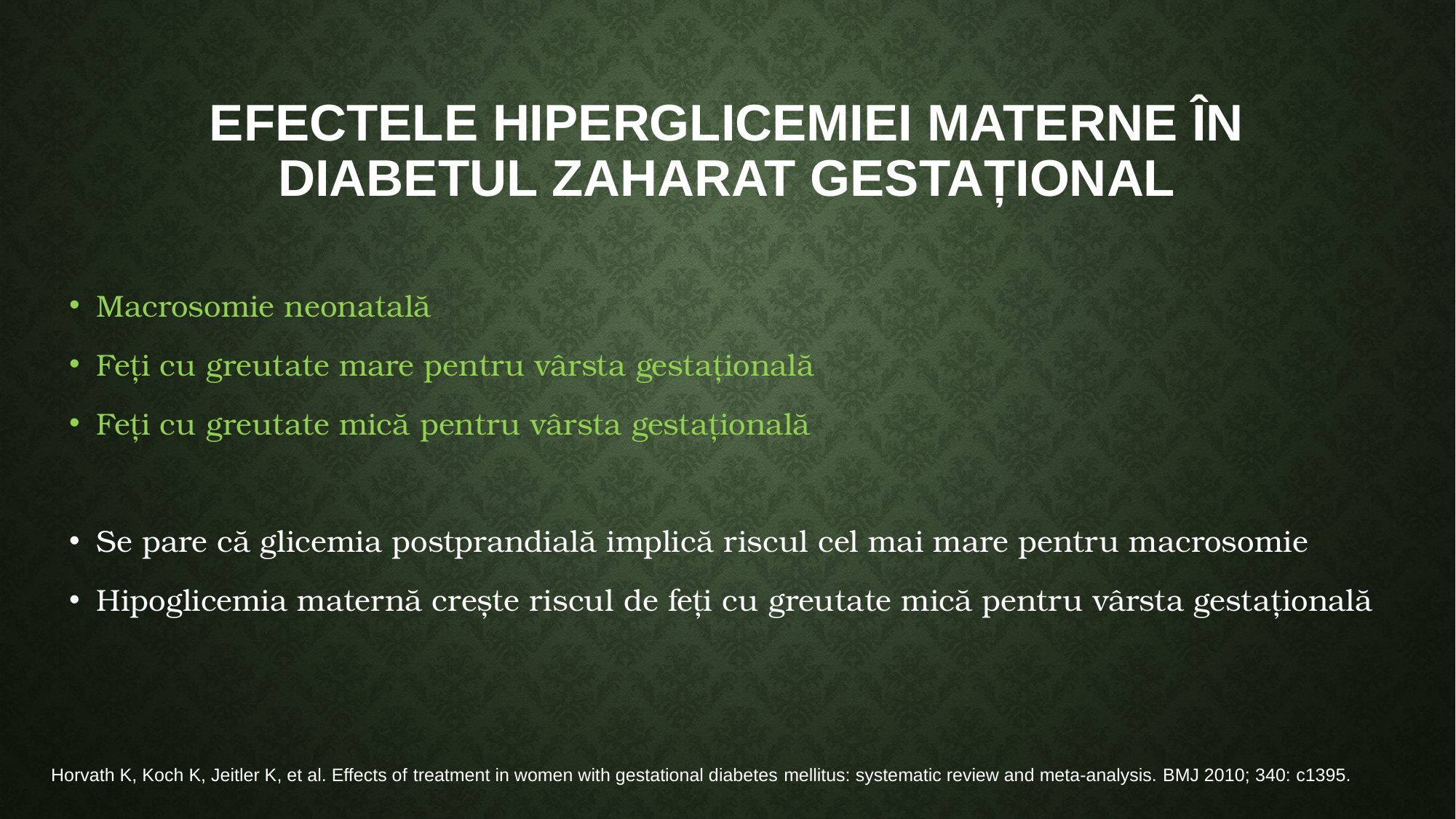

# Efectele hiperglicemiei materne în diabetul zaharat gestațional
Macrosomie neonatală
Feți cu greutate mare pentru vârsta gestațională
Feți cu greutate mică pentru vârsta gestațională

Se pare că glicemia postprandială implică riscul cel mai mare pentru macrosomie
Hipoglicemia maternă crește riscul de feți cu greutate mică pentru vârsta gestațională

Horvath K, Koch K, Jeitler K, et al. Effects of treatment in women with gestational diabetes mellitus: systematic review and meta-analysis. BMJ 2010; 340: c1395.